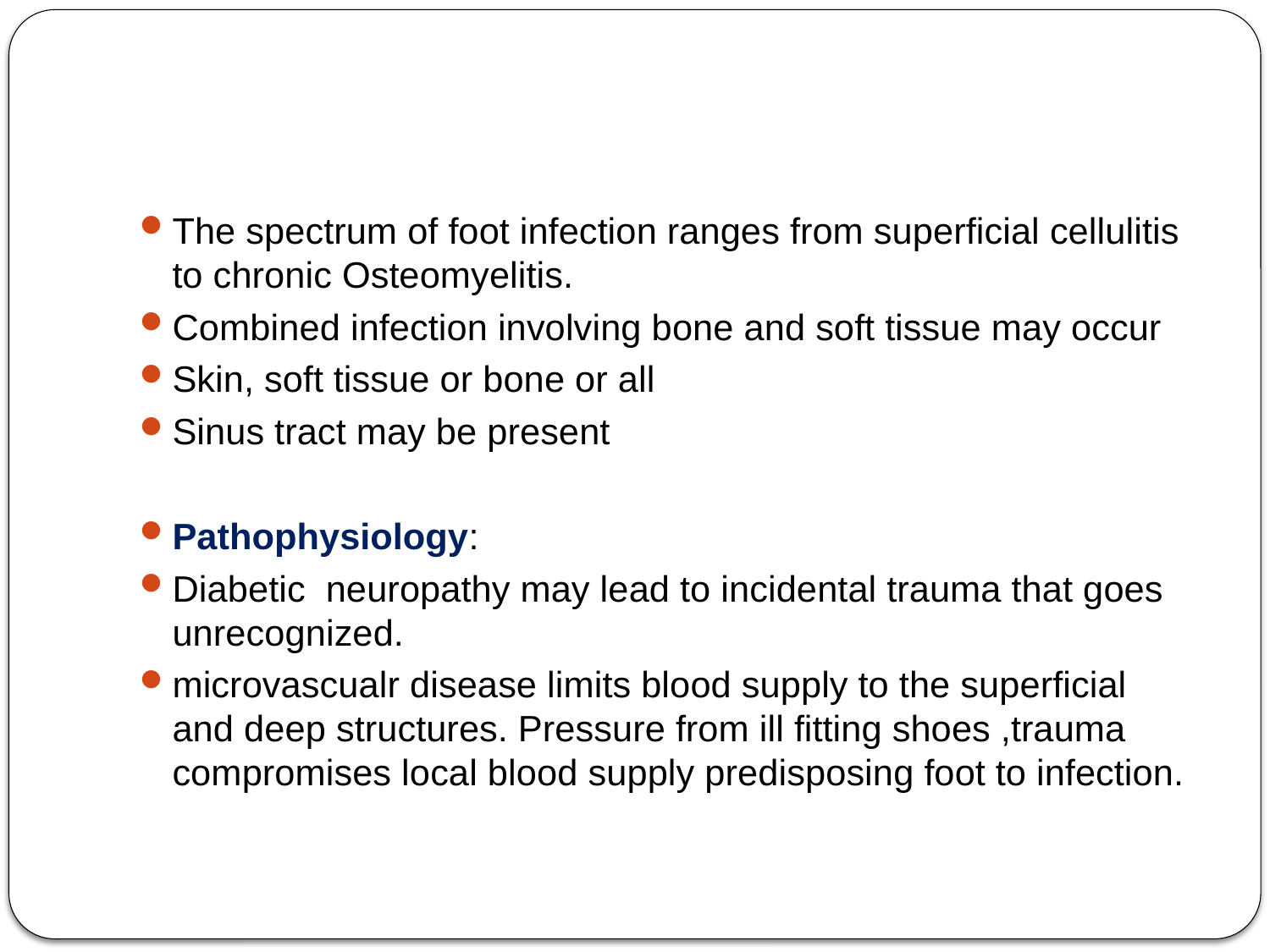

#
The spectrum of foot infection ranges from superficial cellulitis to chronic Osteomyelitis.
Combined infection involving bone and soft tissue may occur
Skin, soft tissue or bone or all
Sinus tract may be present

Pathophysiology:
Diabetic  neuropathy may lead to incidental trauma that goes unrecognized.
microvascualr disease limits blood supply to the superficial and deep structures. Pressure from ill fitting shoes ,trauma compromises local blood supply predisposing foot to infection.